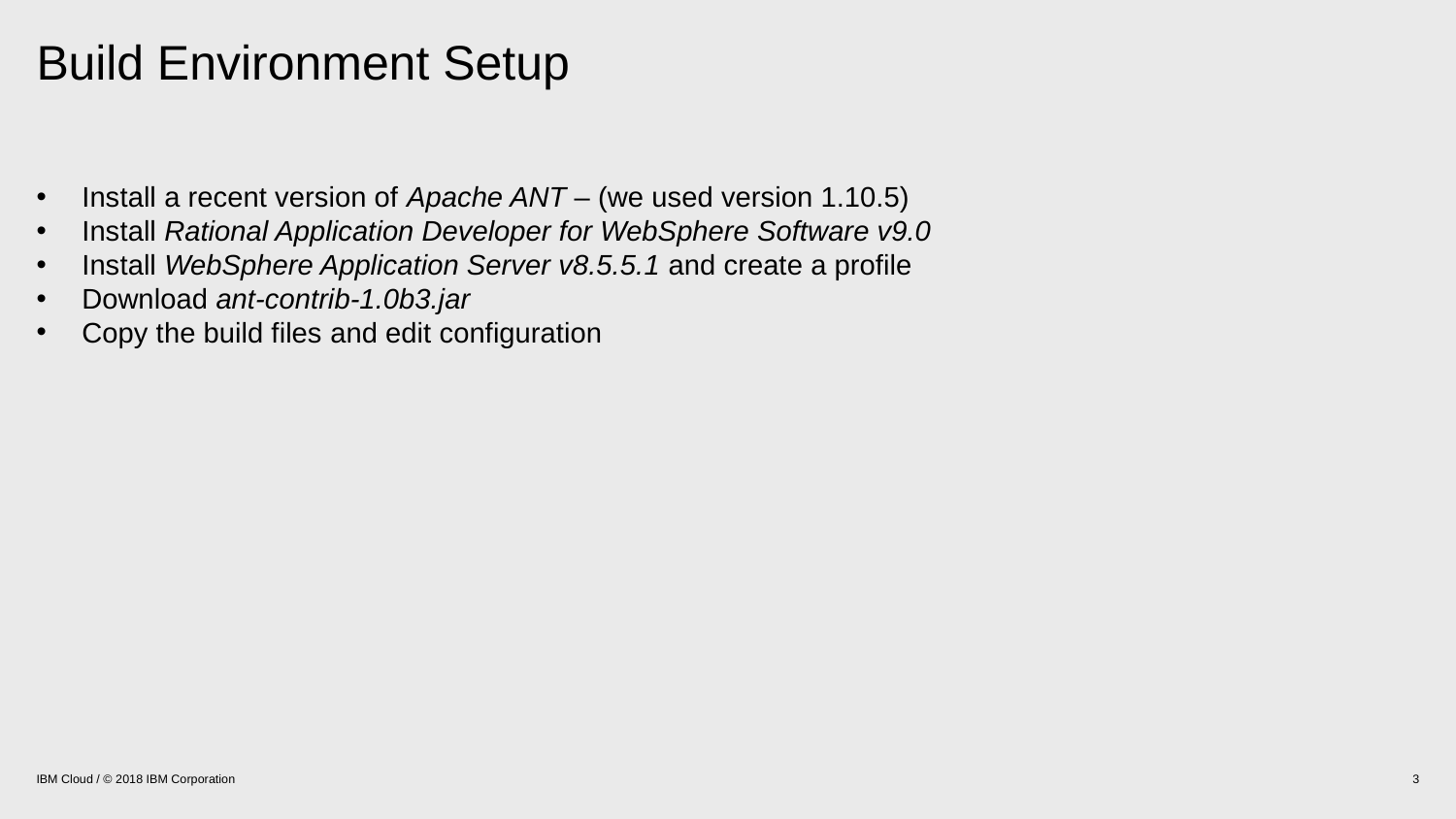

# Build Environment Setup
Install a recent version of Apache ANT – (we used version 1.10.5)
Install Rational Application Developer for WebSphere Software v9.0
Install WebSphere Application Server v8.5.5.1 and create a profile
Download ant-contrib-1.0b3.jar
Copy the build files and edit configuration
IBM Cloud / © 2018 IBM Corporation
3